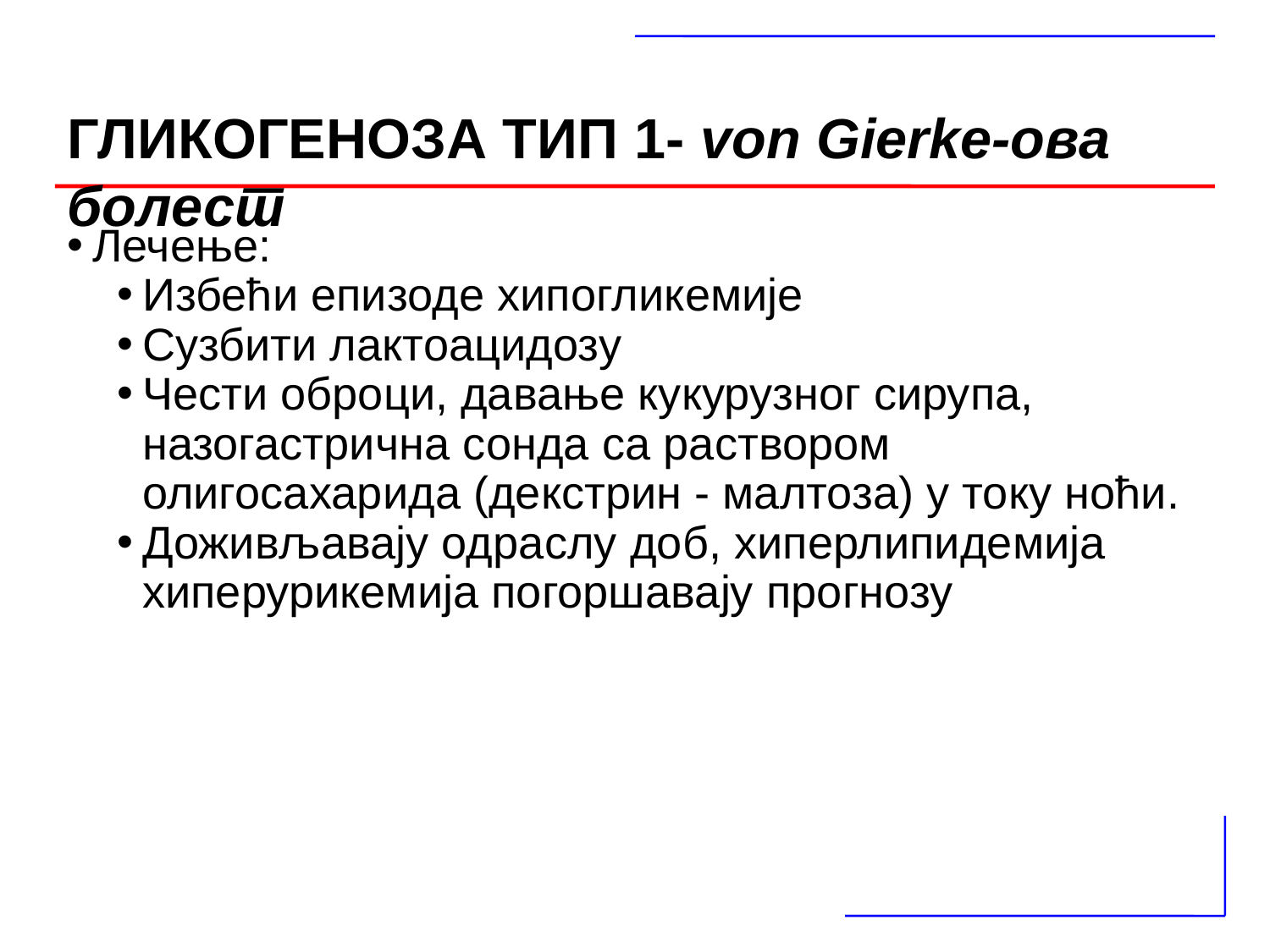

ГЛИКОГЕНОЗА ТИП 1- von Gierke-ова болест
Лечење:
Избећи епизоде хипогликемије
Сузбити лактоацидозу
Чести оброци, давање кукурузног сирупа, назогастрична сонда са раствором олигосахарида (декстрин - малтоза) у току ноћи.
Доживљавају одраслу доб, хиперлипидемија хиперурикемија погоршавају прогнозу